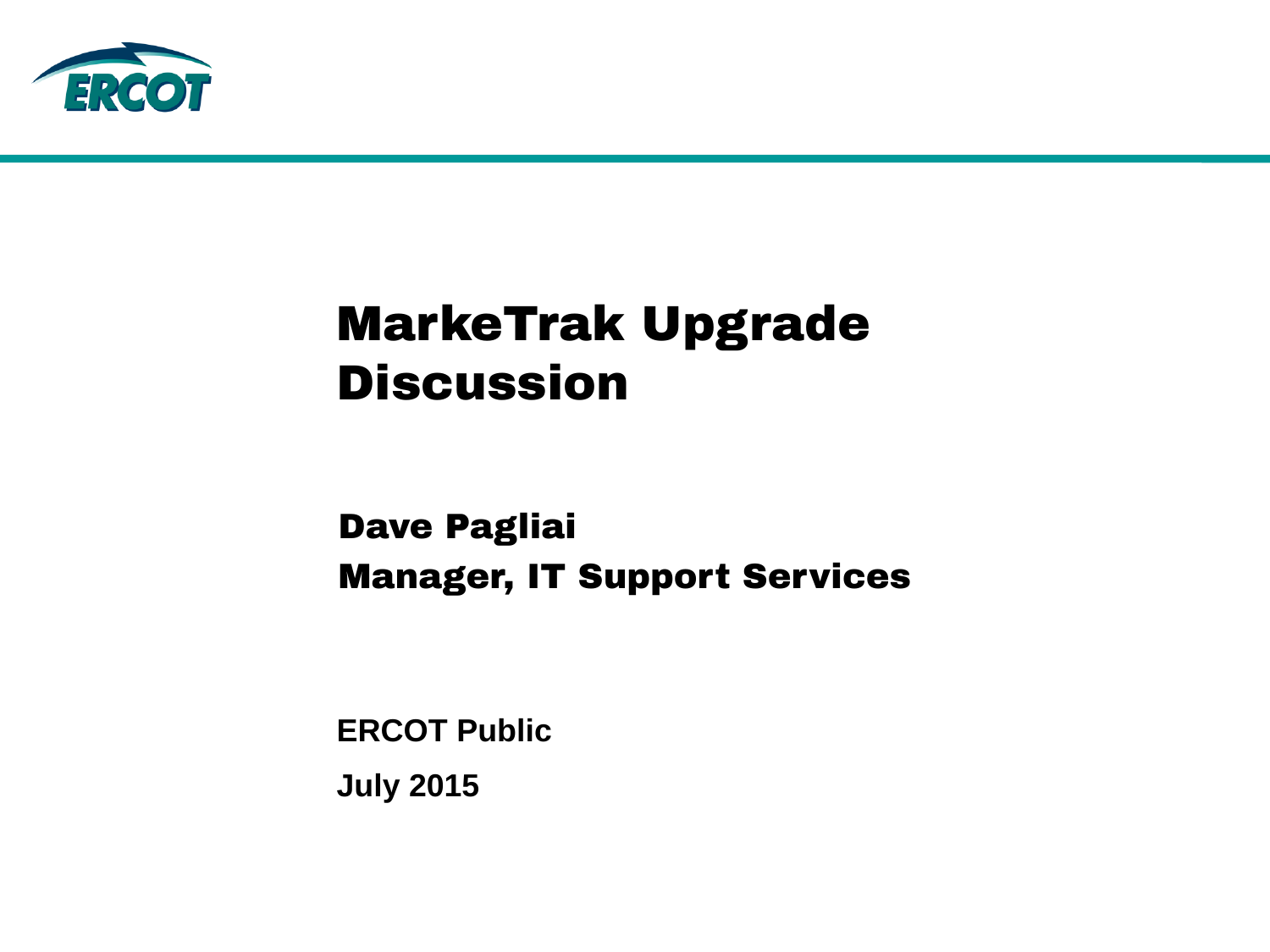

# MarkeTrak Upgrade Discussion
Dave Pagliai
Manager, IT Support Services
ERCOT Public
July 2015